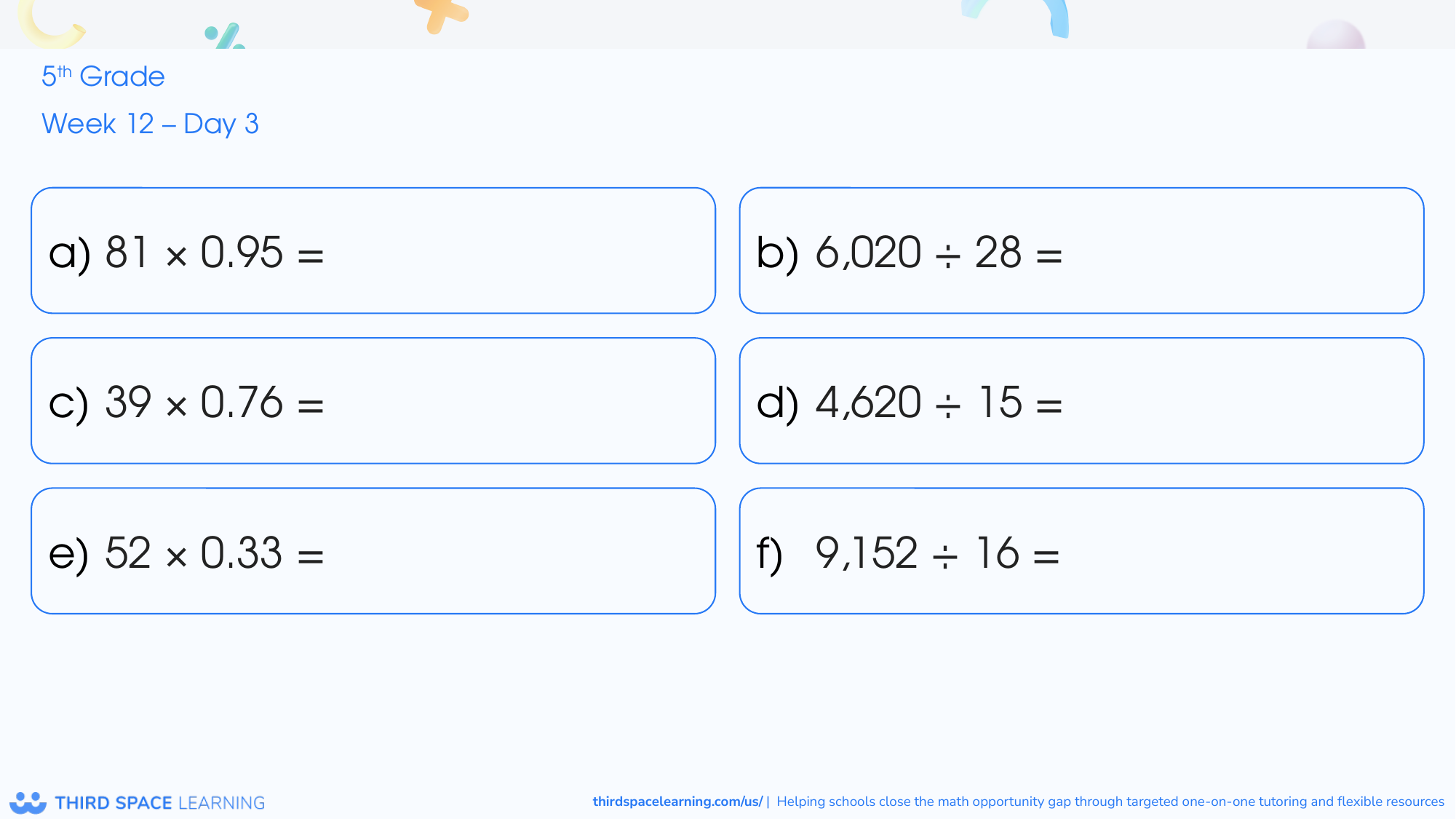

5th Grade
Week 12 – Day 3
81 × 0.95 =
6,020 ÷ 28 =
39 × 0.76 =
4,620 ÷ 15 =
52 × 0.33 =
9,152 ÷ 16 =